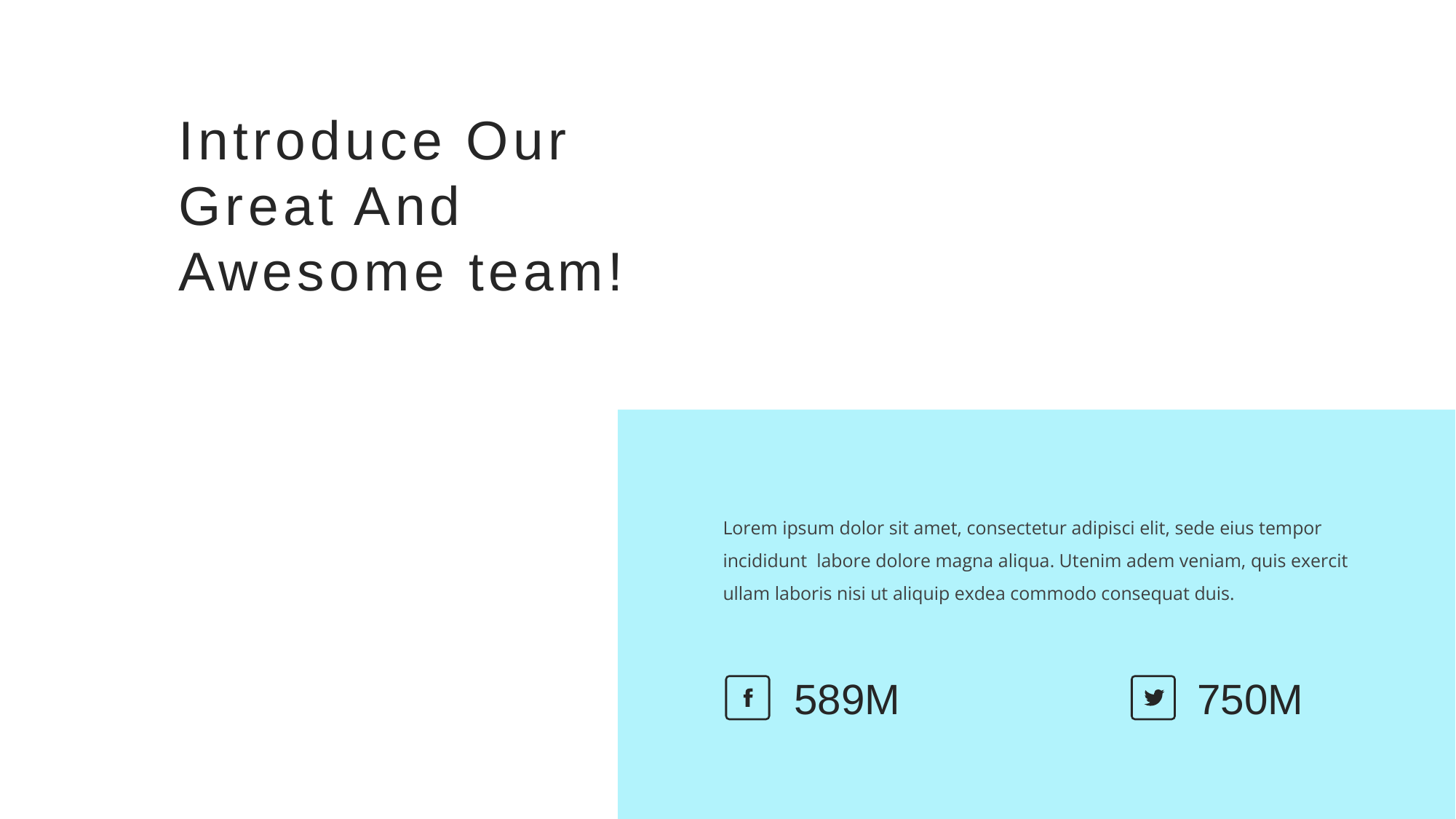

Introduce Our Great And Awesome team!

Lorem ipsum dolor sit amet, consectetur adipisci elit, sede eius tempor incididunt  labore dolore magna aliqua. Utenim adem veniam, quis exercit ullam laboris nisi ut aliquip exdea commodo consequat duis.
589M

750M